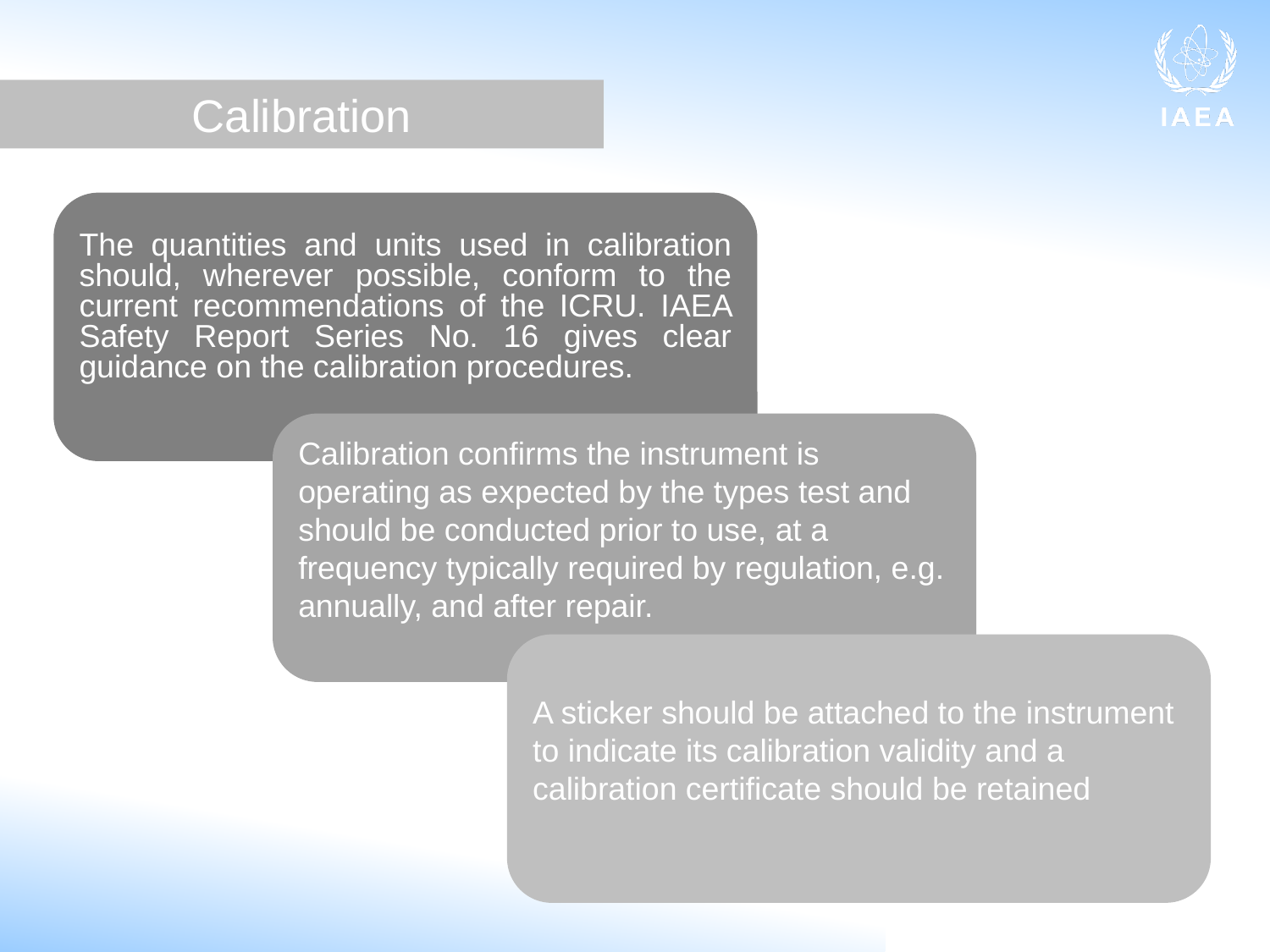

Calibration
The quantities and units used in calibration should, wherever possible, conform to the current recommendations of the ICRU. IAEA Safety Report Series No. 16 gives clear guidance on the calibration procedures.

Calibration confirms the instrument is operating as expected by the types test and should be conducted prior to use, at a frequency typically required by regulation, e.g. annually, and after repair.

A sticker should be attached to the instrument to indicate its calibration validity and a calibration certificate should be retained